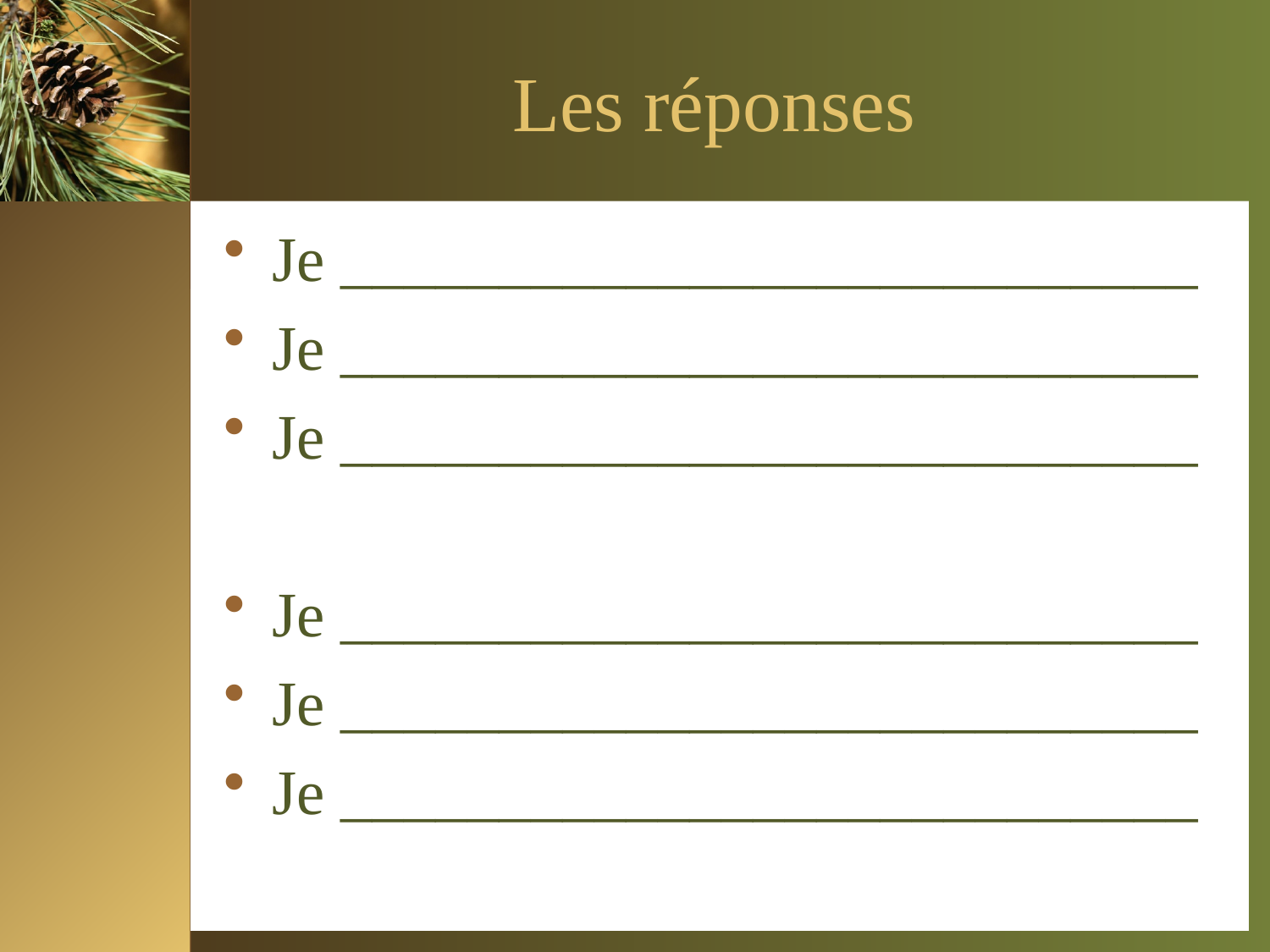

# Les réponses
Je ___________________________
Je ___________________________
Je ___________________________

Je ___________________________
Je ___________________________
Je ___________________________